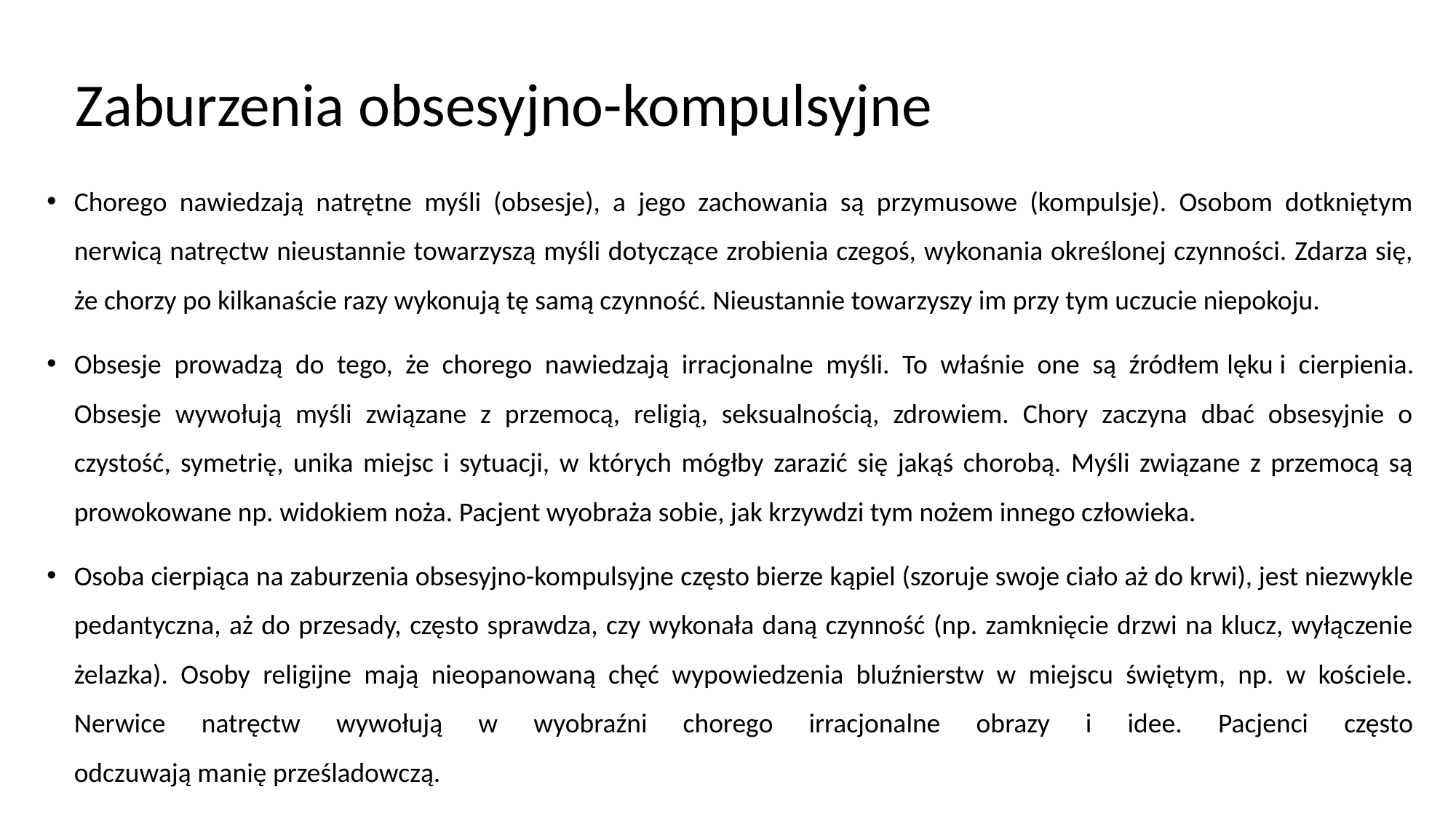

# Zaburzenia obsesyjno-kompulsyjne
Chorego nawiedzają natrętne myśli (obsesje), a jego zachowania są przymusowe (kompulsje). Osobom dotkniętym nerwicą natręctw nieustannie towarzyszą myśli dotyczące zrobienia czegoś, wykonania określonej czynności. Zdarza się, że chorzy po kilkanaście razy wykonują tę samą czynność. Nieustannie towarzyszy im przy tym uczucie niepokoju.
Obsesje prowadzą do tego, że chorego nawiedzają irracjonalne myśli. To właśnie one są źródłem lęku i cierpienia. Obsesje wywołują myśli związane z przemocą, religią, seksualnością, zdrowiem. Chory zaczyna dbać obsesyjnie o czystość, symetrię, unika miejsc i sytuacji, w których mógłby zarazić się jakąś chorobą. Myśli związane z przemocą są prowokowane np. widokiem noża. Pacjent wyobraża sobie, jak krzywdzi tym nożem innego człowieka.
Osoba cierpiąca na zaburzenia obsesyjno-kompulsyjne często bierze kąpiel (szoruje swoje ciało aż do krwi), jest niezwykle pedantyczna, aż do przesady, często sprawdza, czy wykonała daną czynność (np. zamknięcie drzwi na klucz, wyłączenie żelazka). Osoby religijne mają nieopanowaną chęć wypowiedzenia bluźnierstw w miejscu świętym, np. w kościele. Nerwice natręctw wywołują w wyobraźni chorego irracjonalne obrazy i idee. Pacjenci często odczuwają manię prześladowczą.